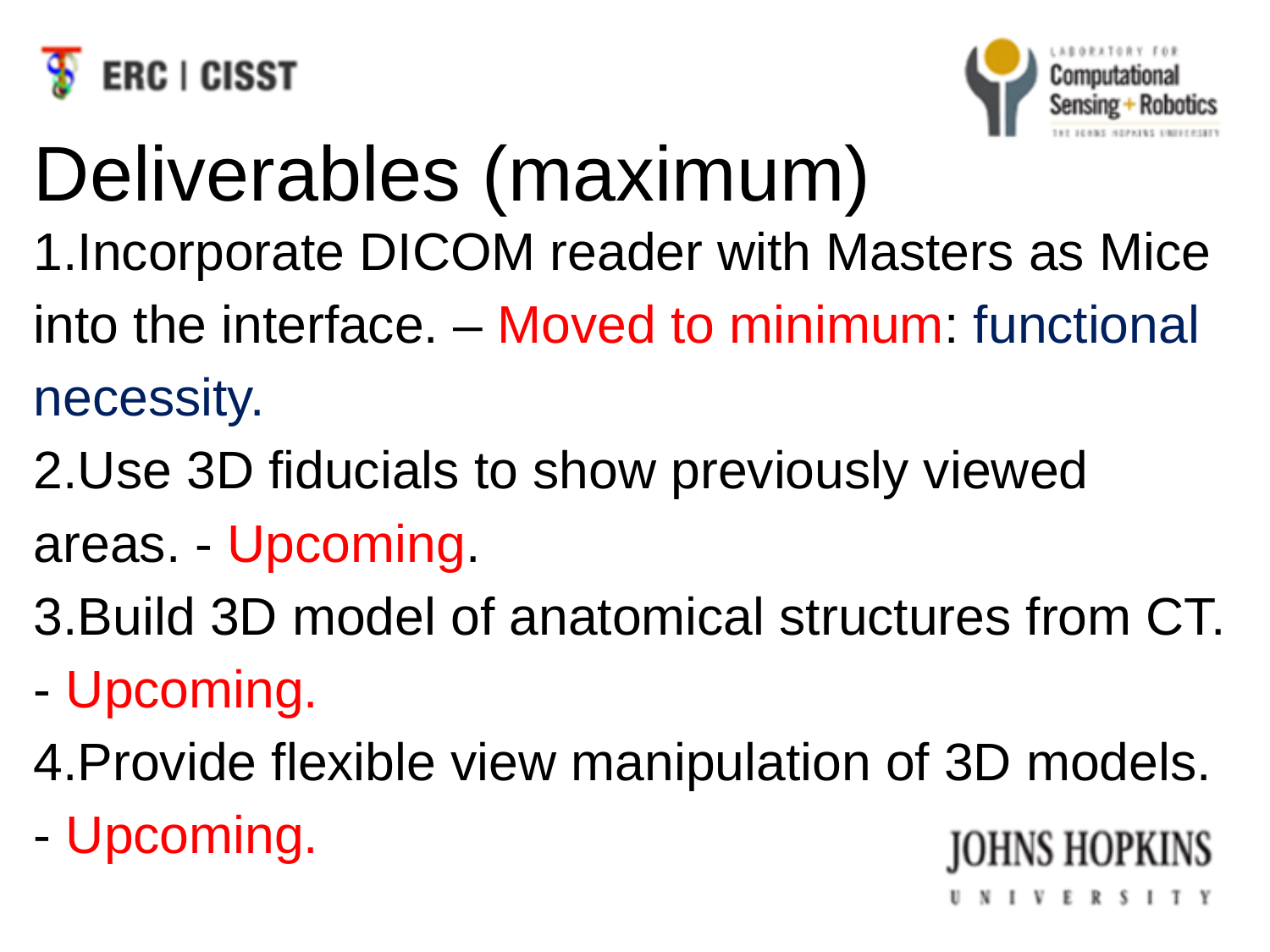

Deliverables (maximum)
1.Incorporate DICOM reader with Masters as Mice into the interface. – Moved to minimum: functional necessity.
2.Use 3D fiducials to show previously viewed areas. - Upcoming.
3.Build 3D model of anatomical structures from CT. - Upcoming.
4.Provide flexible view manipulation of 3D models. - Upcoming.